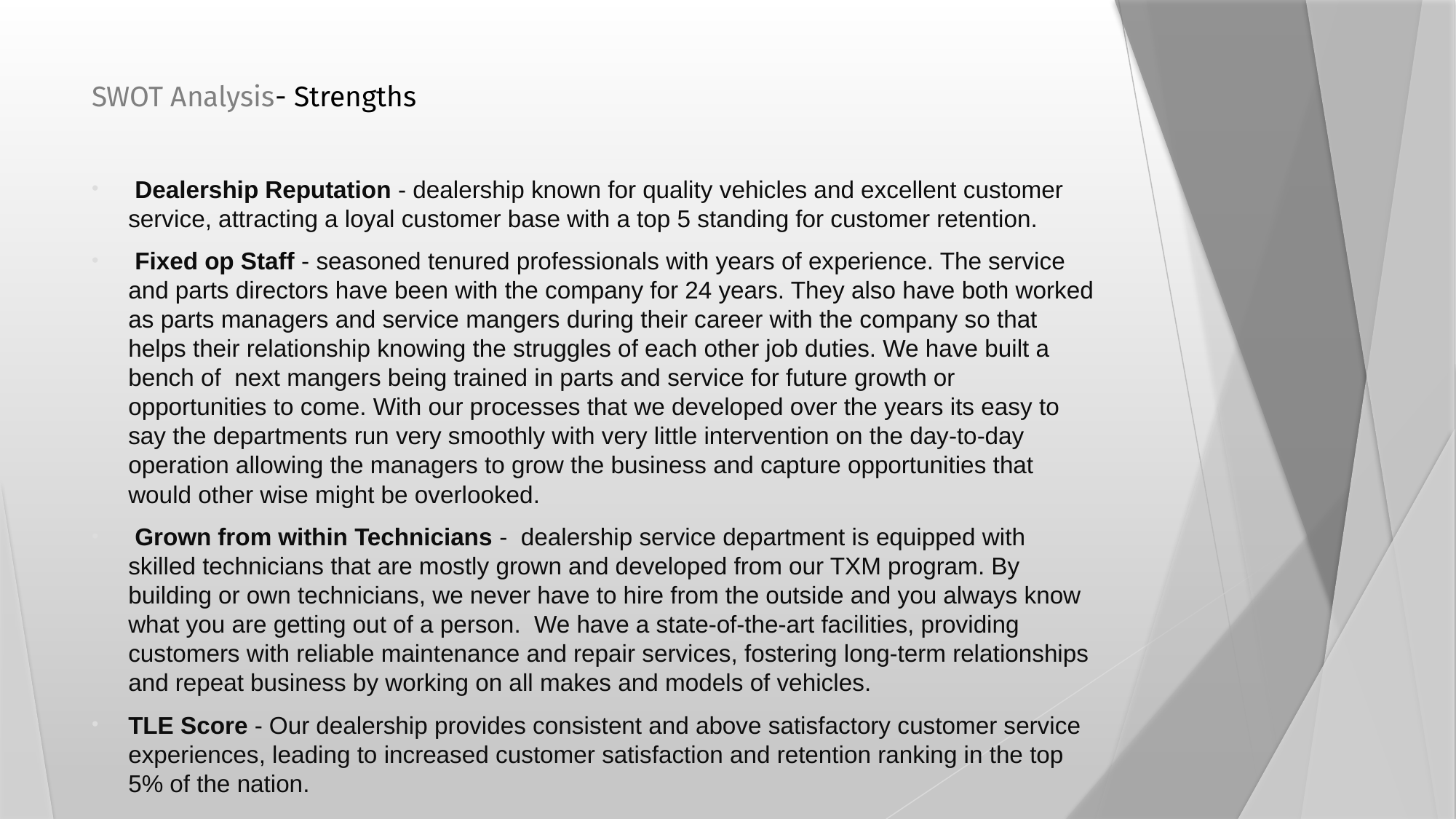

# SWOT Analysis- Strengths
 Dealership Reputation - dealership known for quality vehicles and excellent customer service, attracting a loyal customer base with a top 5 standing for customer retention.
 Fixed op Staff - seasoned tenured professionals with years of experience. The service and parts directors have been with the company for 24 years. They also have both worked as parts managers and service mangers during their career with the company so that helps their relationship knowing the struggles of each other job duties. We have built a bench of  next mangers being trained in parts and service for future growth or opportunities to come. With our processes that we developed over the years its easy to say the departments run very smoothly with very little intervention on the day-to-day operation allowing the managers to grow the business and capture opportunities that would other wise might be overlooked.
 Grown from within Technicians -  dealership service department is equipped with skilled technicians that are mostly grown and developed from our TXM program. By building or own technicians, we never have to hire from the outside and you always know what you are getting out of a person.  We have a state-of-the-art facilities, providing customers with reliable maintenance and repair services, fostering long-term relationships and repeat business by working on all makes and models of vehicles.
TLE Score - Our dealership provides consistent and above satisfactory customer service experiences, leading to increased customer satisfaction and retention ranking in the top 5% of the nation.